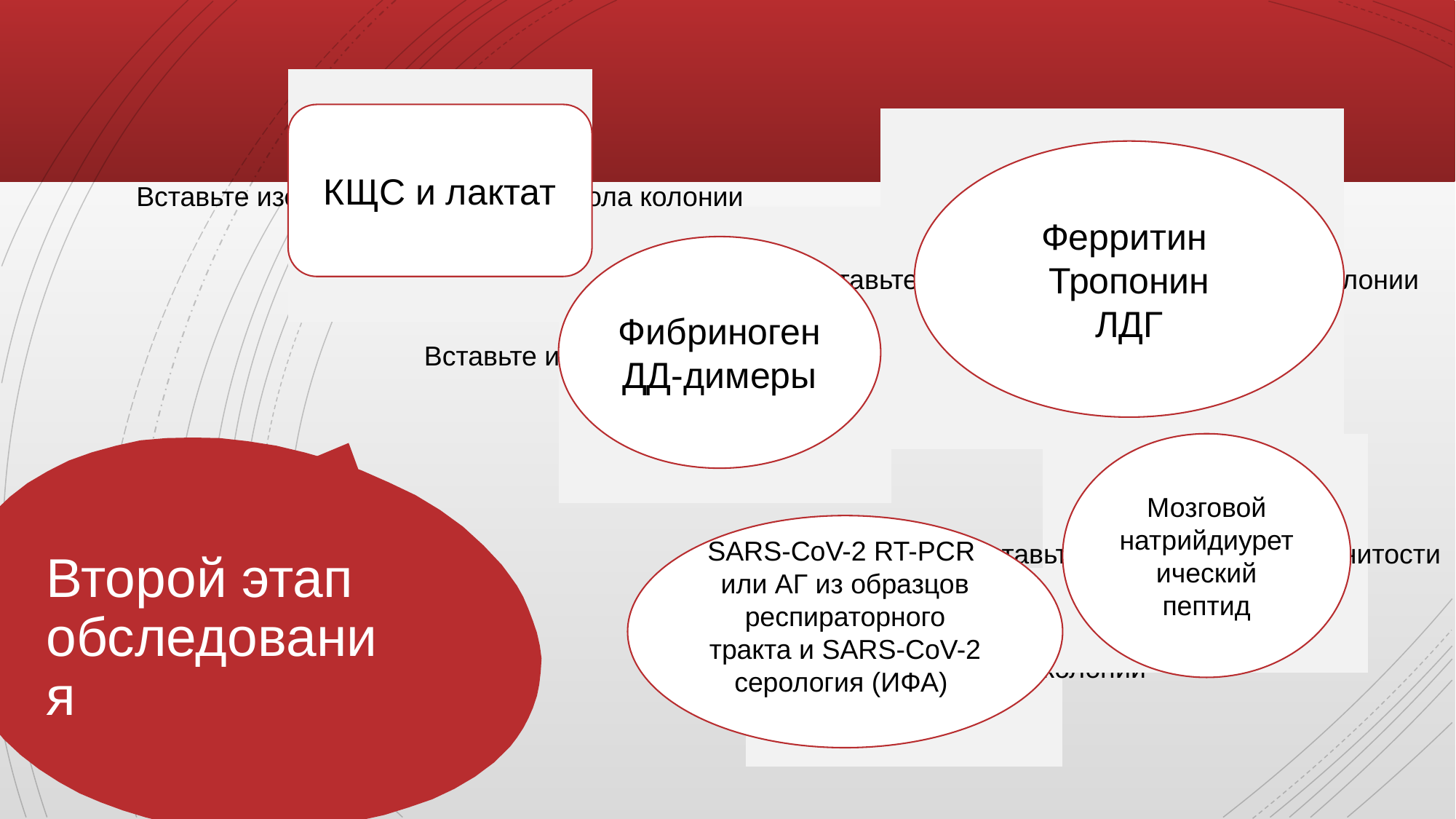

КЩС и лактат

Ферритин
Тропонин
ЛДГ

Фибриноген
ДД-димеры

Мозговой натрийдиуретический пептид
# Второй этап обследования
SARS-CoV-2 RT-PCR  или АГ из образцов респираторного тракта и SARS-CoV-2 серология (ИФА)